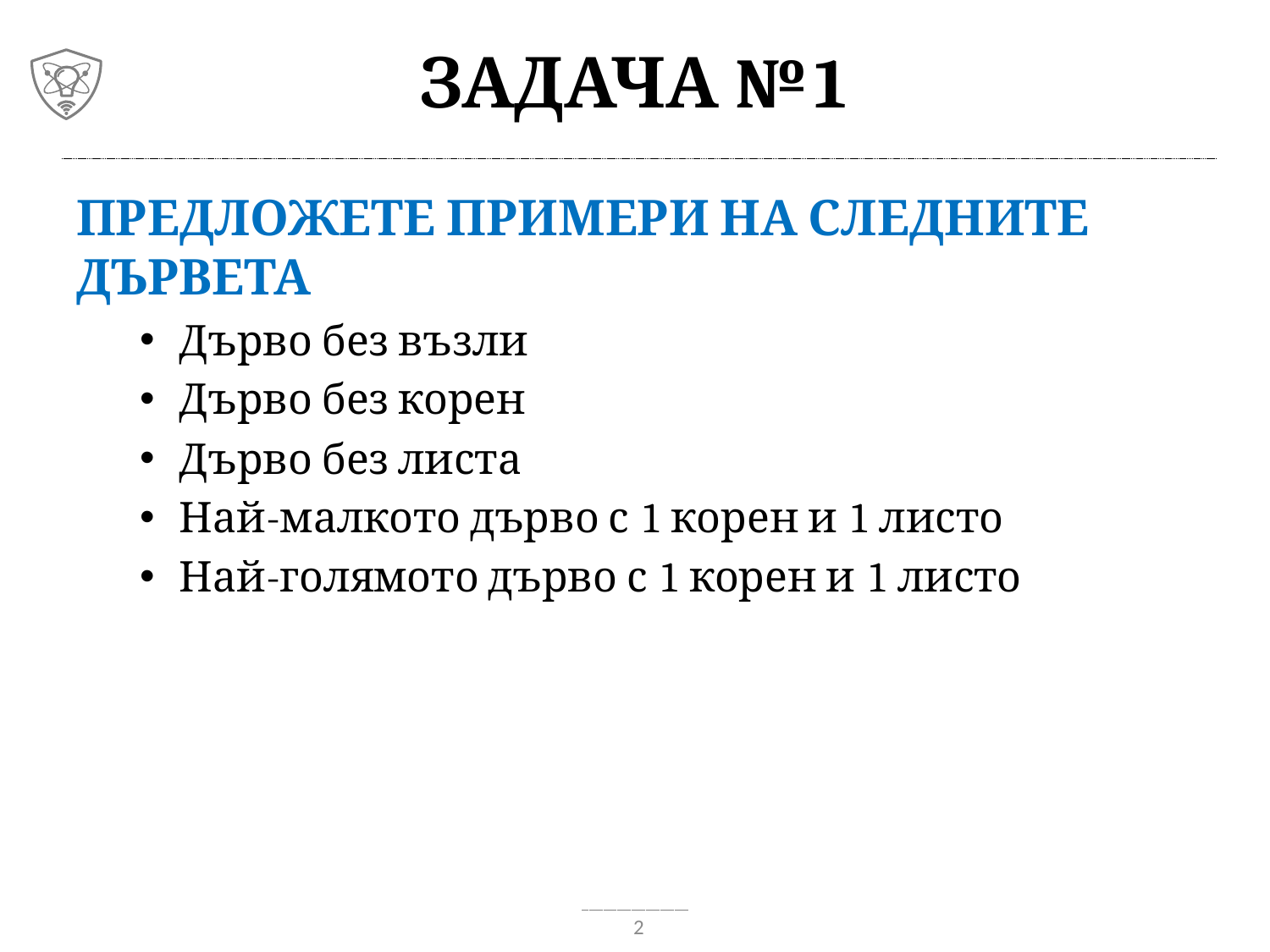

# Задача №1
Предложете примери на следните дървета
Дърво без възли
Дърво без корен
Дърво без листа
Най-малкото дърво с 1 корен и 1 листо
Най-голямото дърво с 1 корен и 1 листо
2